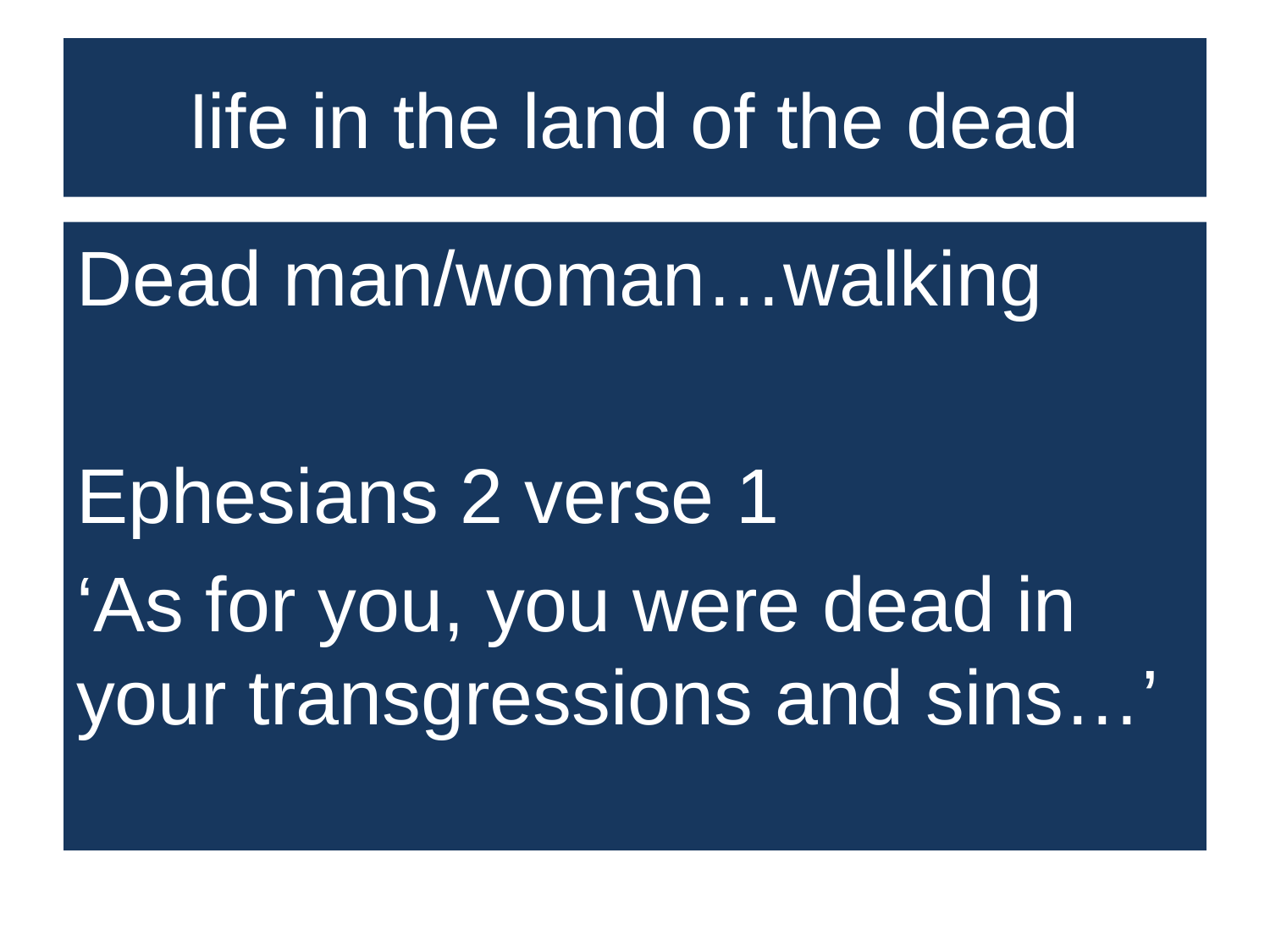

# life in the land of the dead
Dead man/woman…walking

Ephesians 2 verse 1
‘As for you, you were dead in your transgressions and sins…’